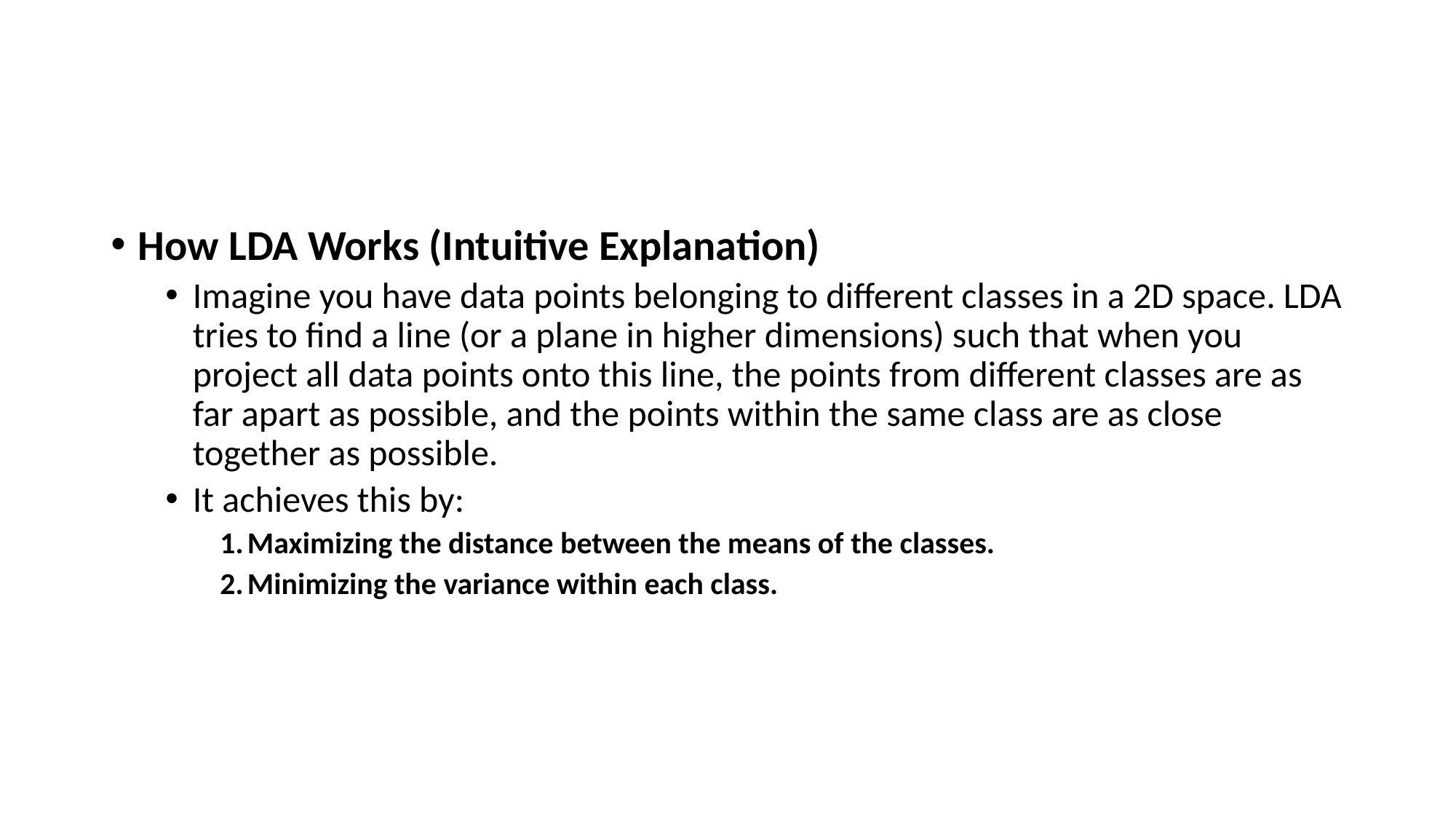

#
How LDA Works (Intuitive Explanation)
Imagine you have data points belonging to different classes in a 2D space. LDA tries to find a line (or a plane in higher dimensions) such that when you project all data points onto this line, the points from different classes are as far apart as possible, and the points within the same class are as close together as possible.
It achieves this by:
Maximizing the distance between the means of the classes.
Minimizing the variance within each class.